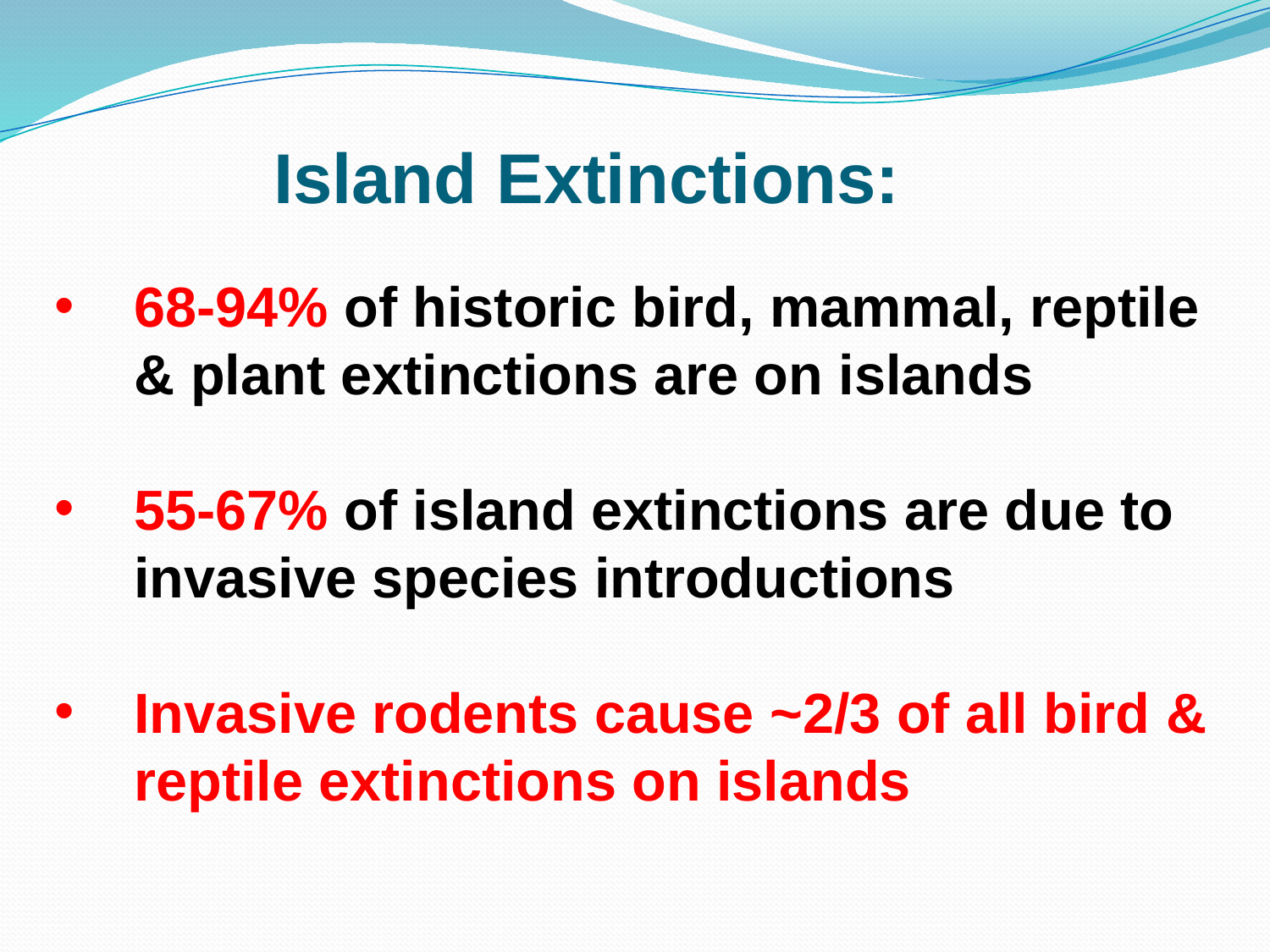

Island Extinctions:
68-94% of historic bird, mammal, reptile & plant extinctions are on islands

55-67% of island extinctions are due to invasive species introductions

Invasive rodents cause ~2/3 of all bird & reptile extinctions on islands